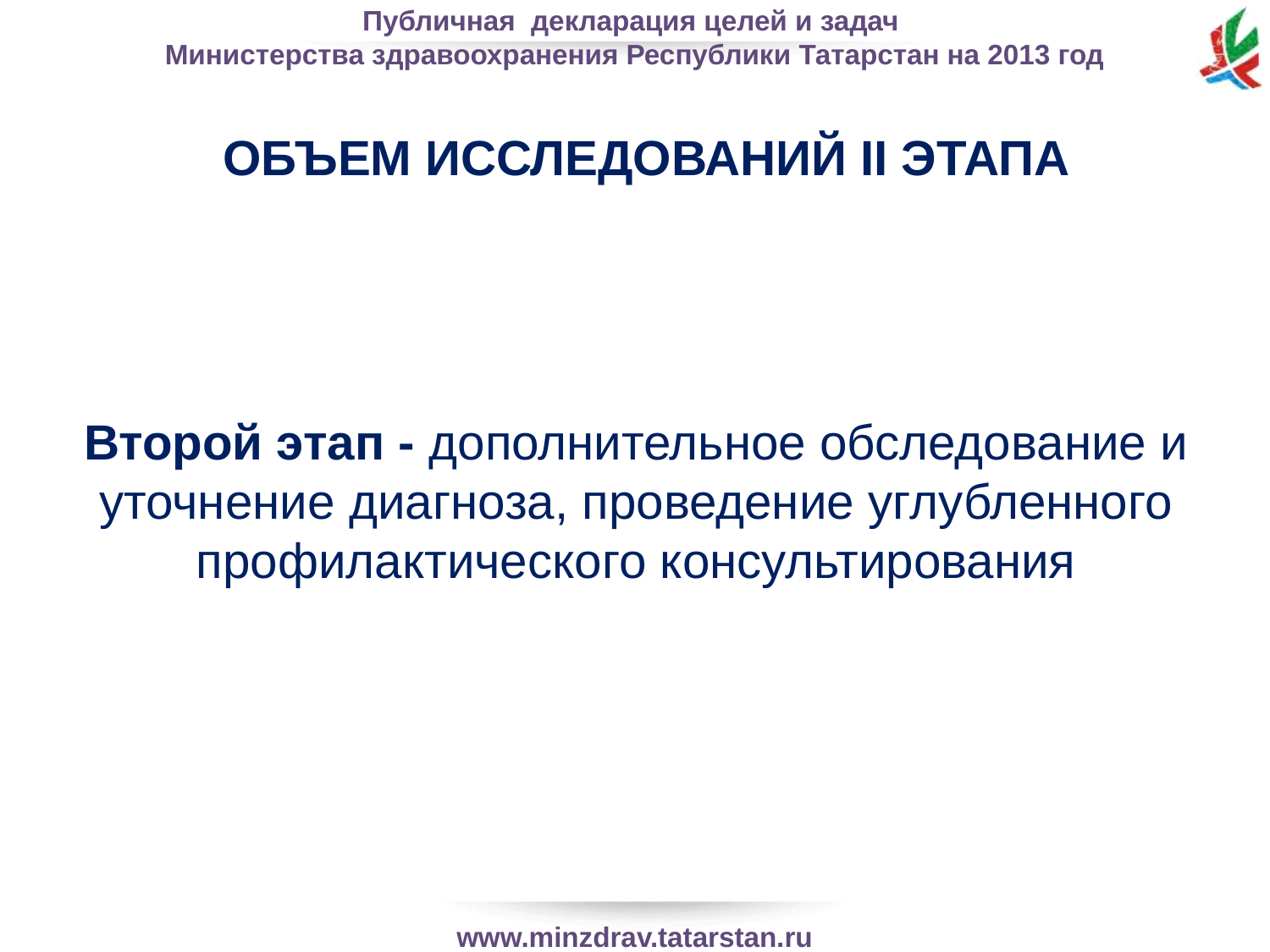

ОБЪЕМ ИССЛЕДОВАНИЙ II ЭТАПА
Второй этап - дополнительное обследование и уточнение диагноза, проведение углубленного профилактического консультирования